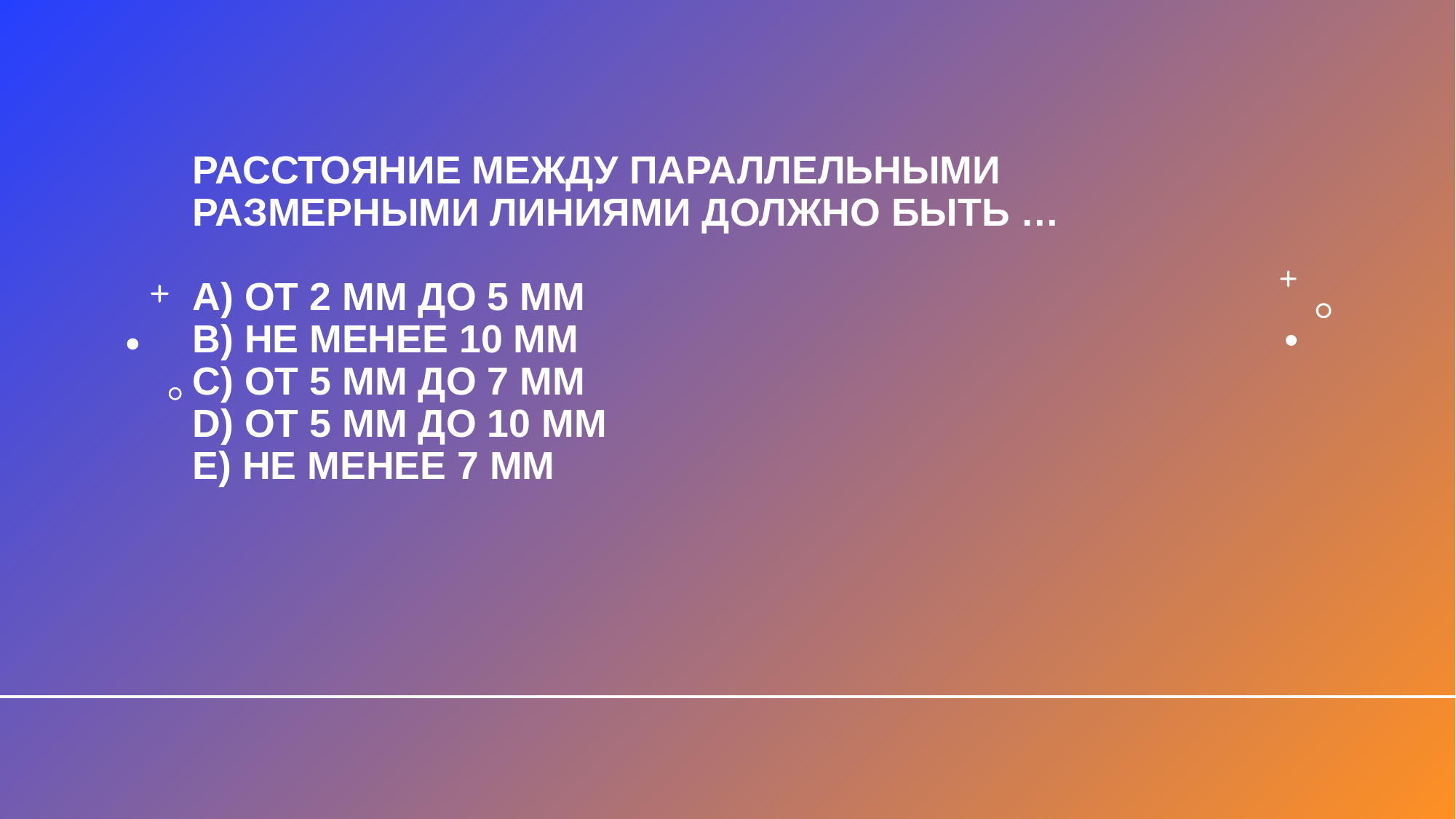

# Расстояние между параллельными размерными линиями должно быть … A) от 2 мм до 5 мм B) не менее 10 мм C) от 5 мм до 7 мм D) от 5 мм до 10 мм E) не менее 7 мм